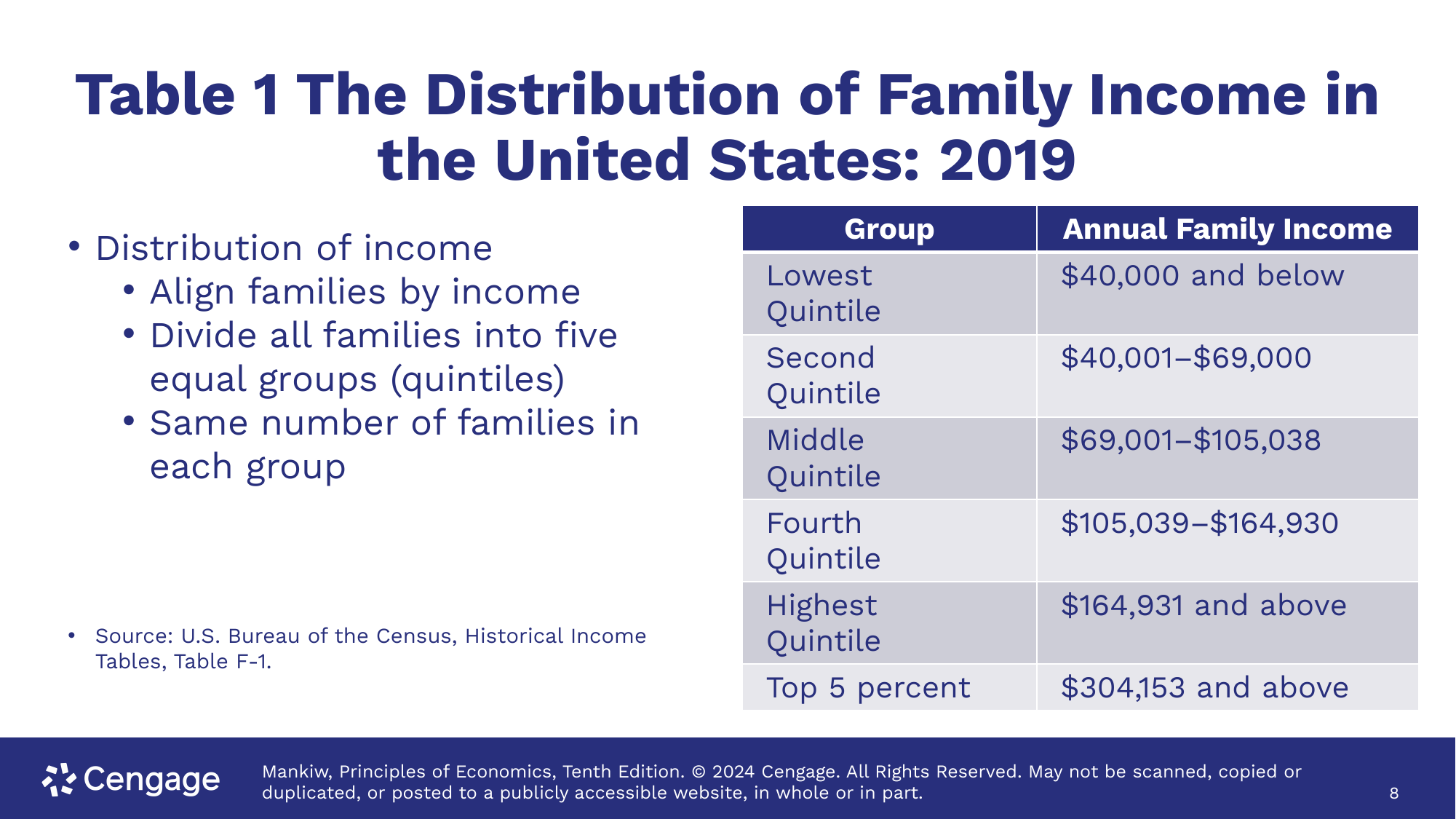

# Table 1 The Distribution of Family Income in the United States: 2019
| Group | Annual Family Income |
| --- | --- |
| Lowest Quintile | $40,000 and below |
| Second Quintile | $40,001–$69,000 |
| Middle Quintile | $69,001–$105,038 |
| Fourth Quintile | $105,039–$164,930 |
| Highest Quintile | $164,931 and above |
| Top 5 percent | $304,153 and above |
Distribution of income
Align families by income
Divide all families into five equal groups (quintiles)
Same number of families in each group
Source: U.S. Bureau of the Census, Historical Income Tables, Table F-1.